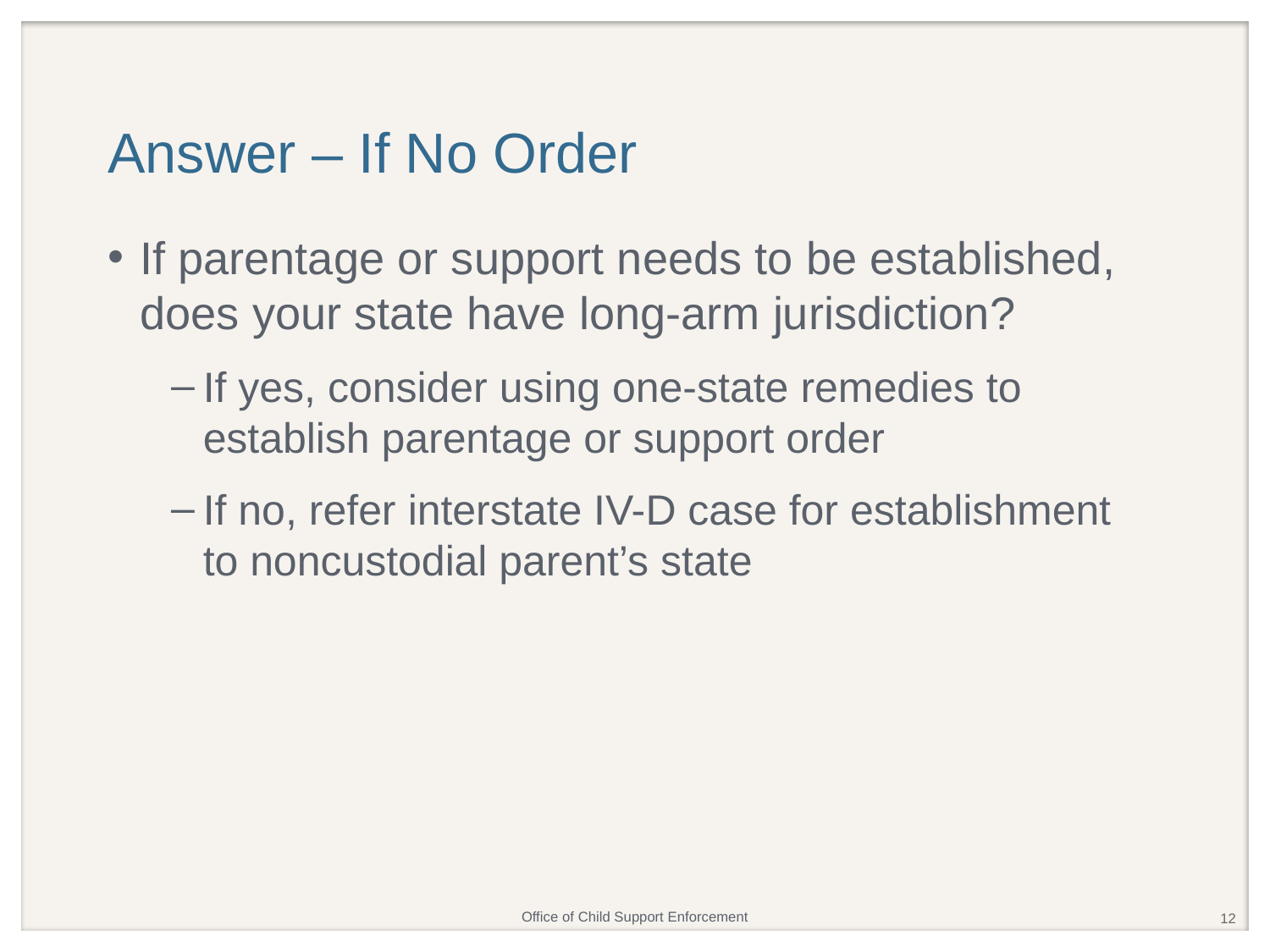

# Answer – If No Order
If parentage or support needs to be established, does your state have long-arm jurisdiction?
If yes, consider using one-state remedies to establish parentage or support order
If no, refer interstate IV-D case for establishment to noncustodial parent’s state
12